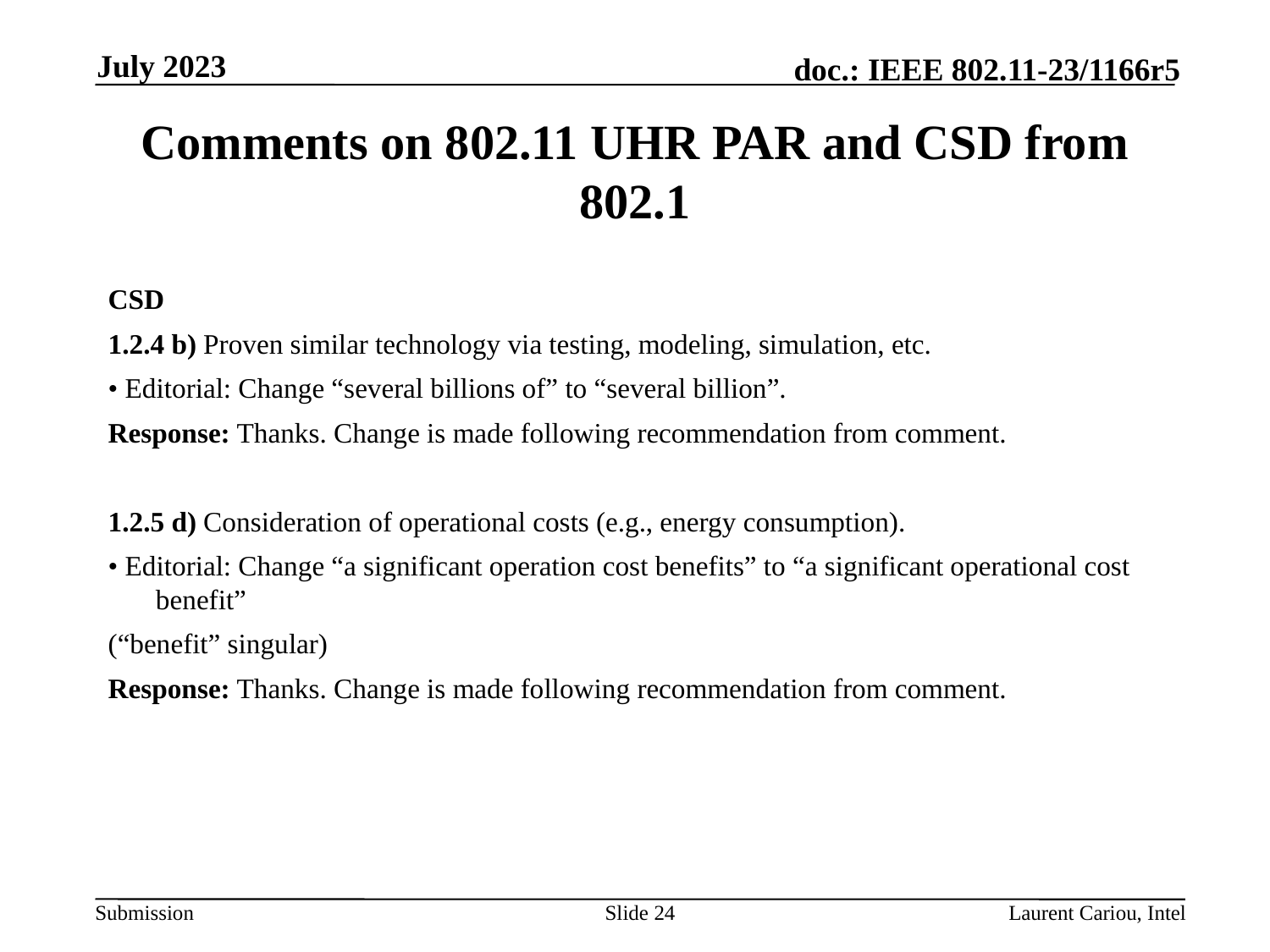

July 2023
# Comments on 802.11 UHR PAR and CSD from 802.1
CSD
1.2.4 b) Proven similar technology via testing, modeling, simulation, etc.
• Editorial: Change “several billions of” to “several billion”.
Response: Thanks. Change is made following recommendation from comment.

1.2.5 d) Consideration of operational costs (e.g., energy consumption).
• Editorial: Change “a significant operation cost benefits” to “a significant operational cost benefit”
(“benefit” singular)
Response: Thanks. Change is made following recommendation from comment.

Slide 24
Laurent Cariou, Intel